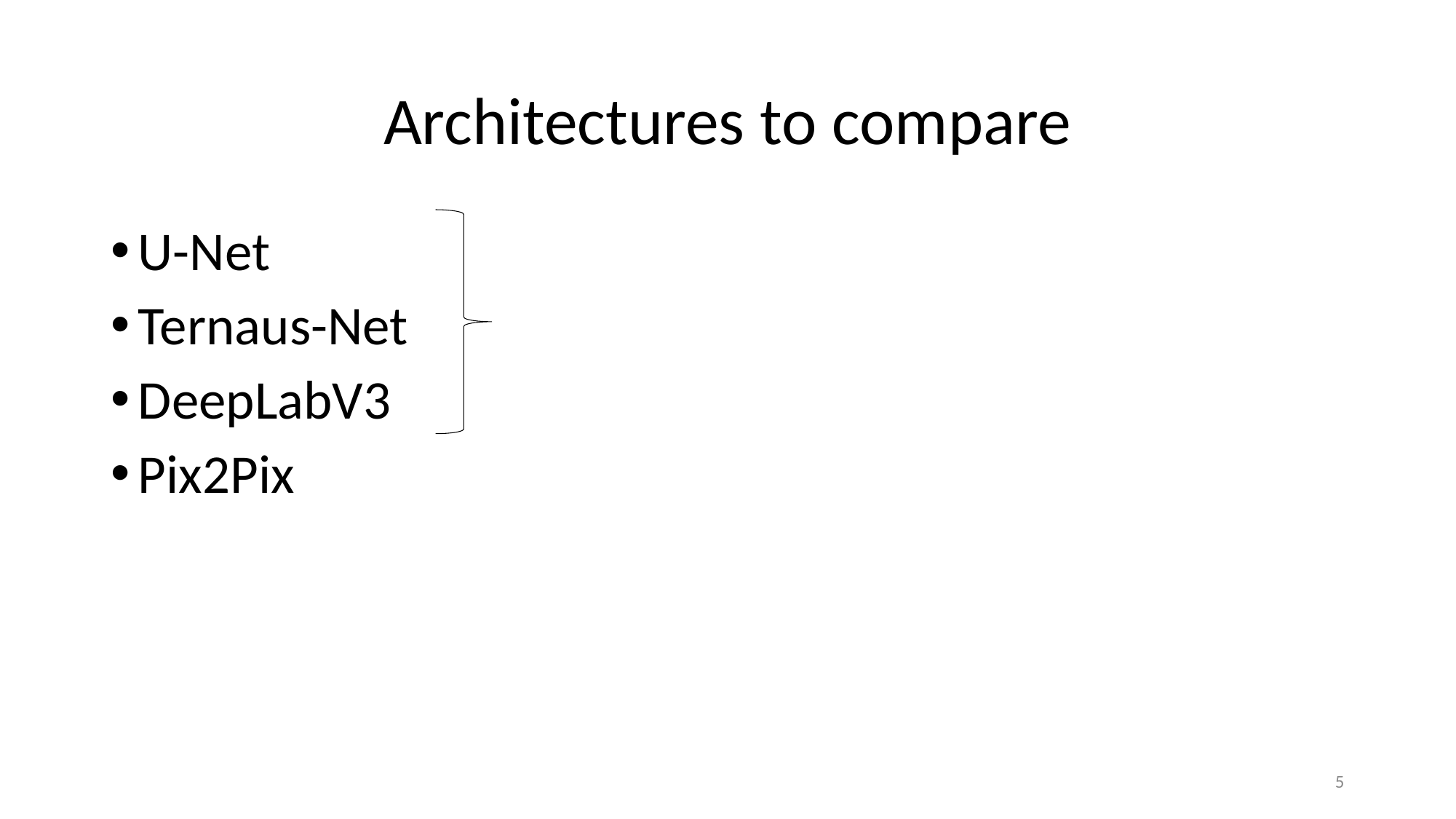

# Architectures to compare

U-Net
Ternaus-Net
DeepLabV3
Pix2Pix
5